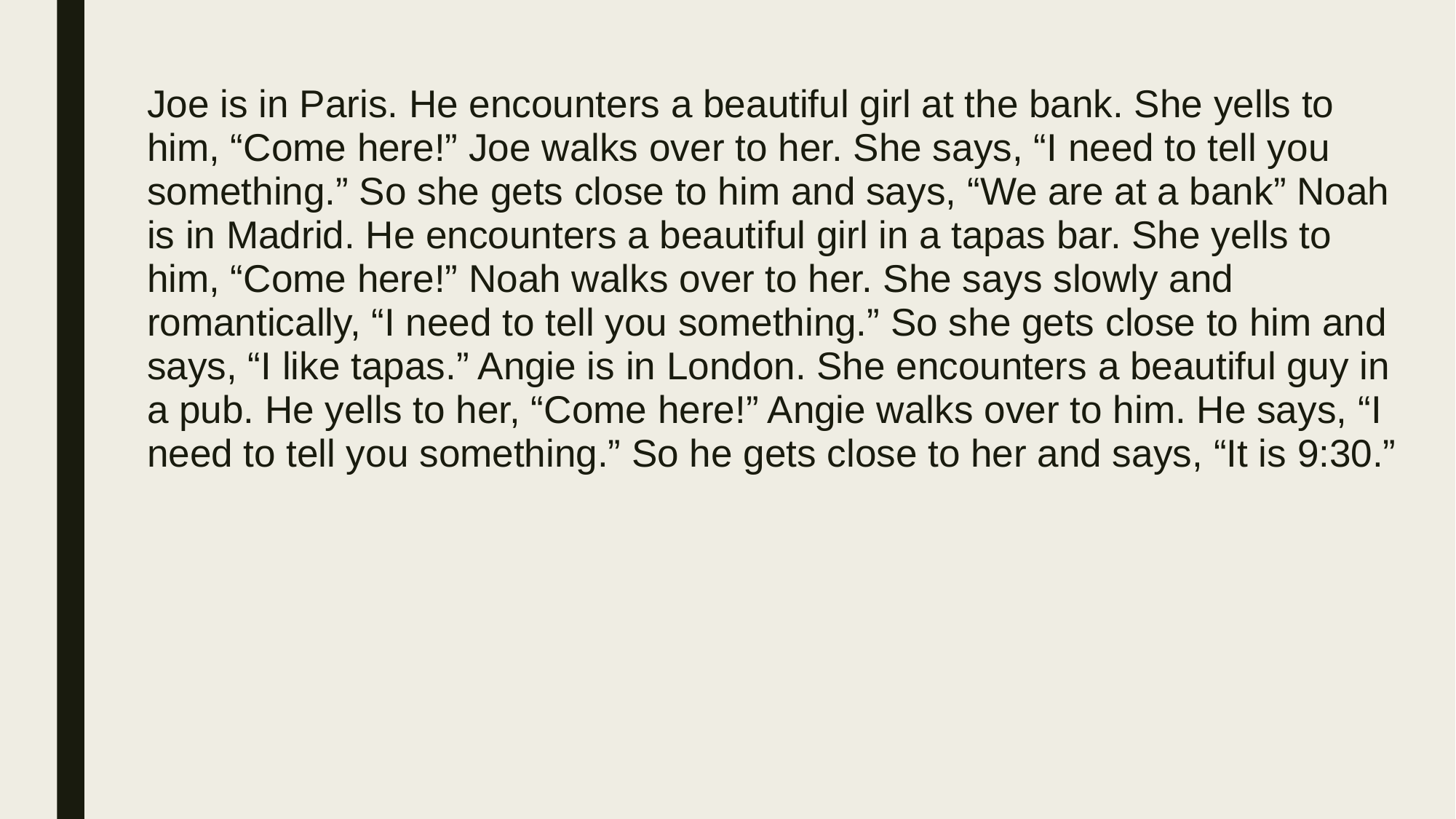

Joe is in Paris. He encounters a beautiful girl at the bank. She yells to him, “Come here!” Joe walks over to her. She says, “I need to tell you something.” So she gets close to him and says, “We are at a bank” Noah is in Madrid. He encounters a beautiful girl in a tapas bar. She yells to him, “Come here!” Noah walks over to her. She says slowly and romantically, “I need to tell you something.” So she gets close to him and says, “I like tapas.” Angie is in London. She encounters a beautiful guy in a pub. He yells to her, “Come here!” Angie walks over to him. He says, “I need to tell you something.” So he gets close to her and says, “It is 9:30.”